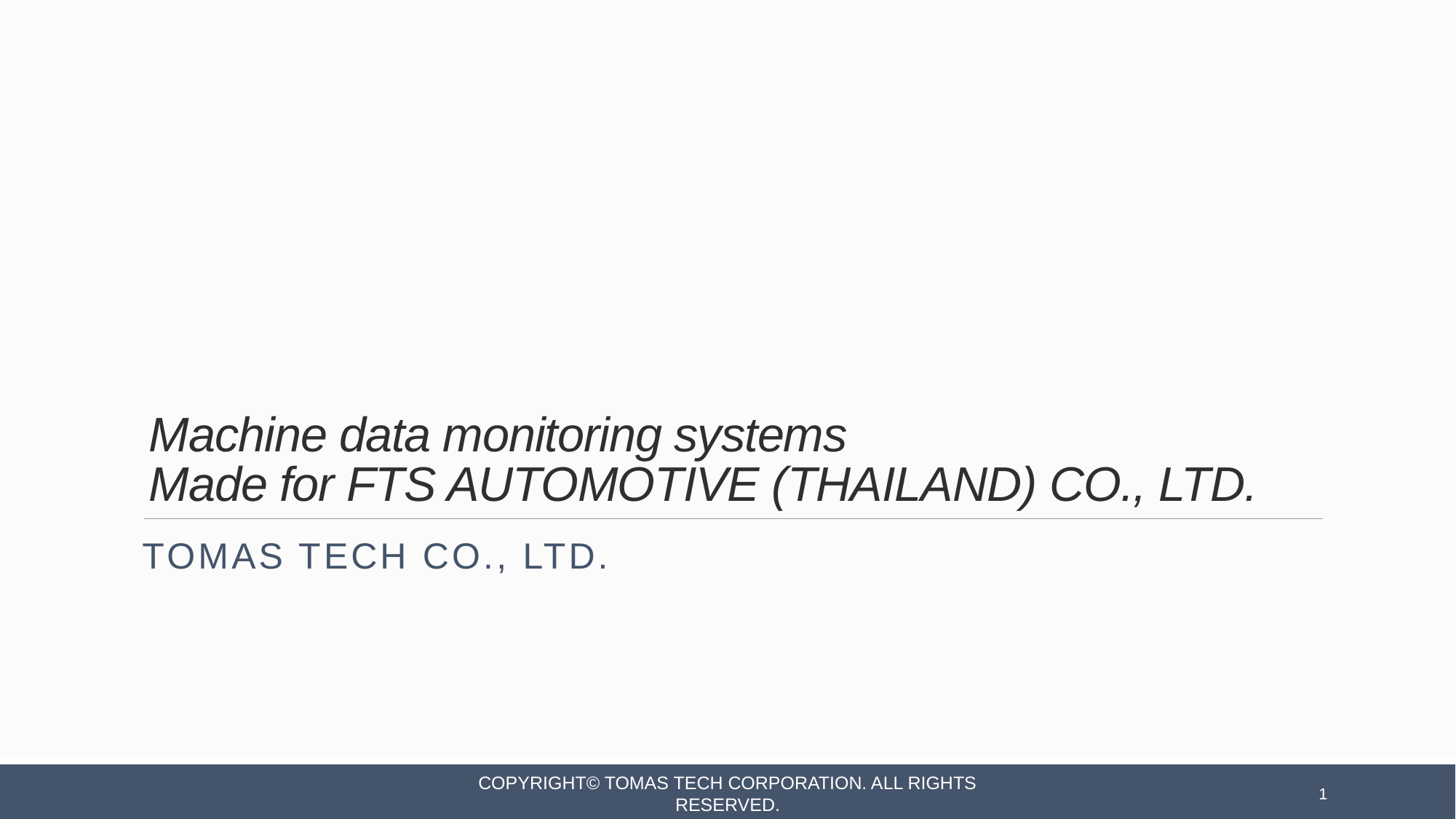

# Machine data monitoring systems Made for FTS AUTOMOTIVE (THAILAND) CO., LTD.
TOMAS TECH Co., Ltd.
Copyright© TOMAS TECH CORPORATION. All rights reserved.
1